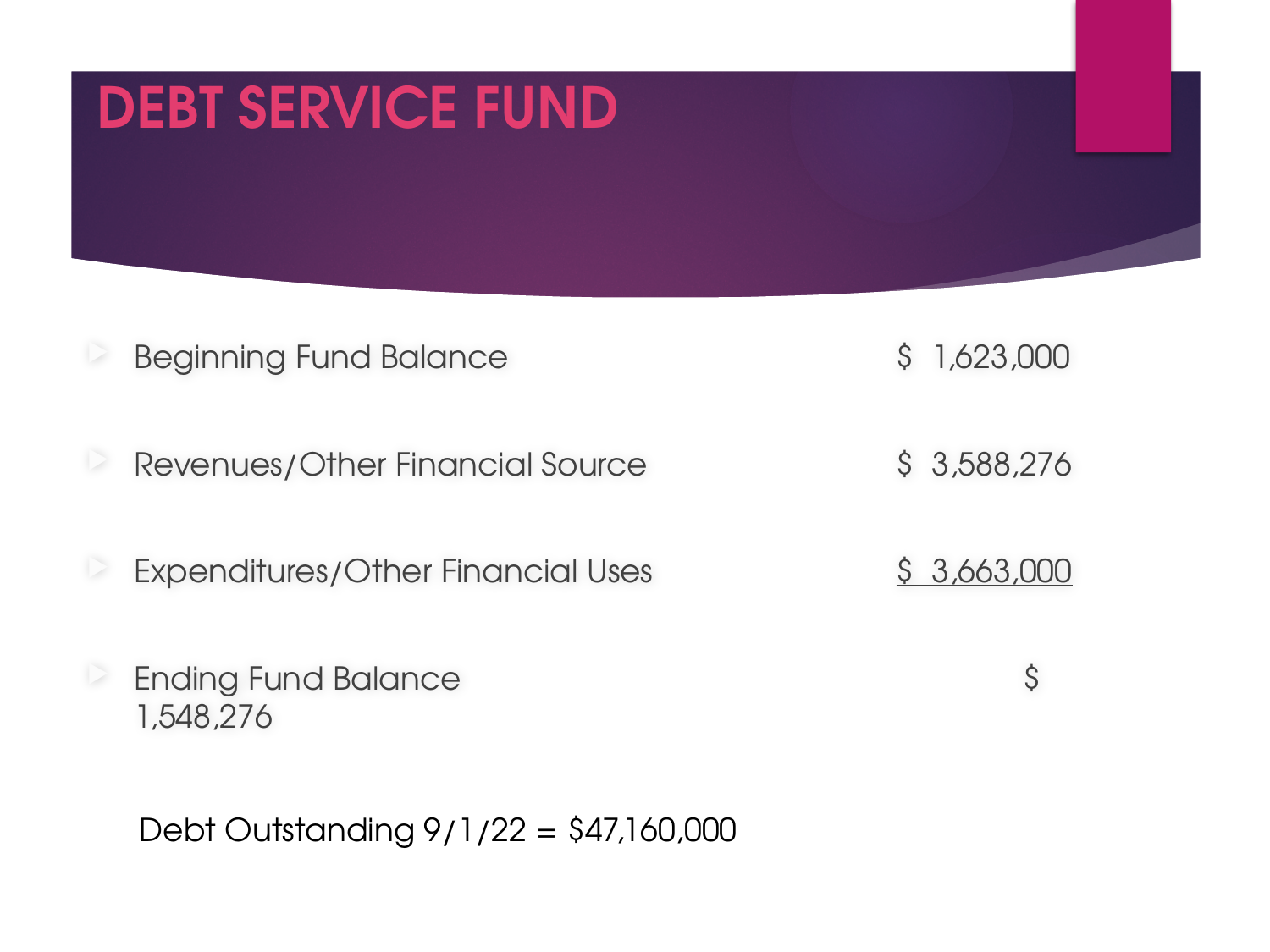

# DEBT SERVICE FUND

Beginning Fund Balance				$  1,623,000

Revenues/Other Financial Source		$  3,588,276

Expenditures/Other Financial Uses		$  3,663,000

Ending Fund Balance					$  1,548,276
Debt Outstanding 9/1/22 = $47,160,000